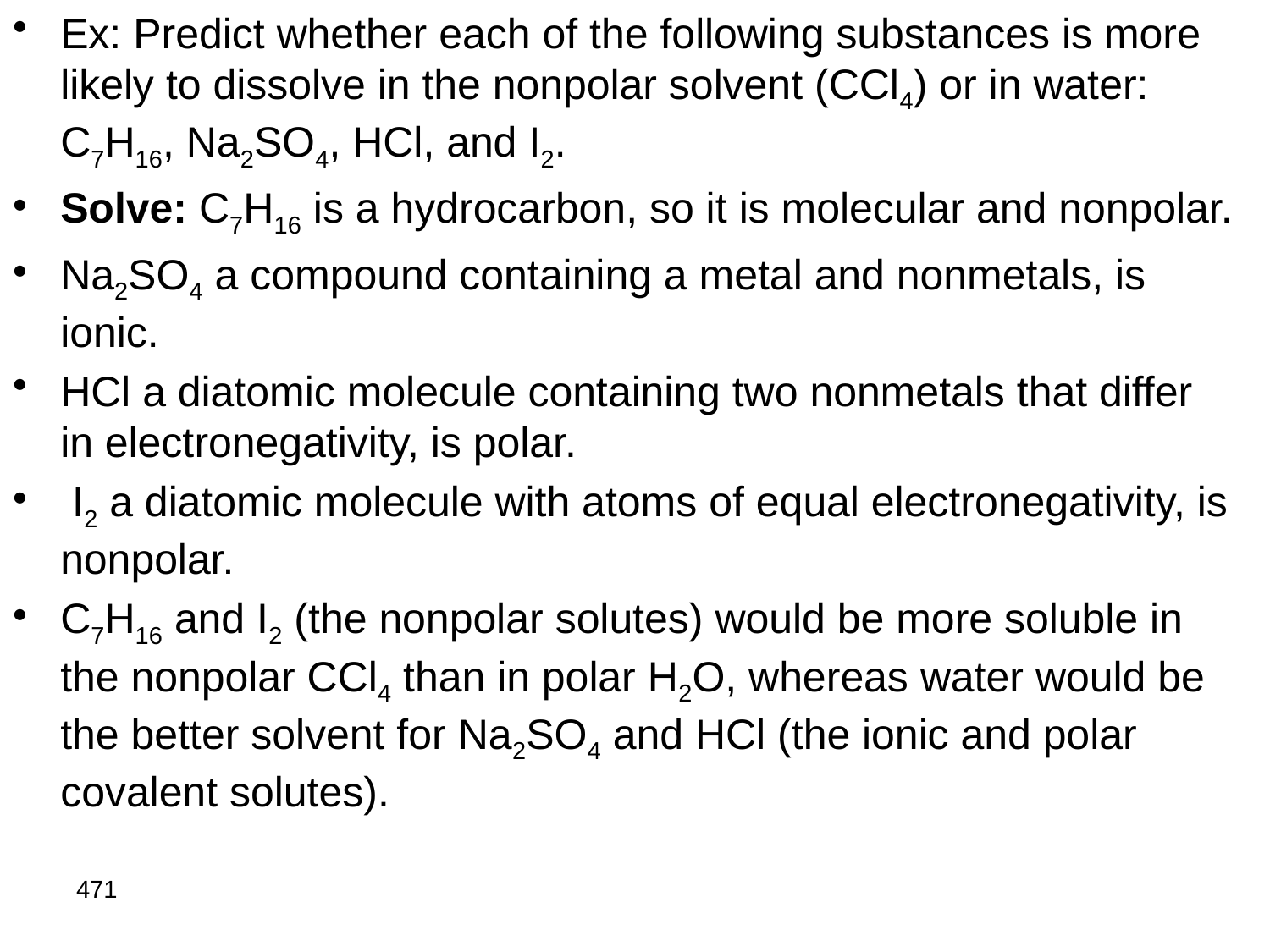

Ex: Predict whether each of the following substances is more likely to dissolve in the nonpolar solvent (CCl4) or in water:        C7H16, Na2SO4, HCl, and I2.
Solve: C7H16 is a hydrocarbon, so it is molecular and nonpolar.
Na2SO4 a compound containing a metal and nonmetals, is ionic.
HCl a diatomic molecule containing two nonmetals that differ in electronegativity, is polar.
 I2 a diatomic molecule with atoms of equal electronegativity, is nonpolar.
C7H16 and I2 (the nonpolar solutes) would be more soluble in the nonpolar CCl4 than in polar H2O, whereas water would be the better solvent for Na2SO4 and HCl (the ionic and polar covalent solutes).

471